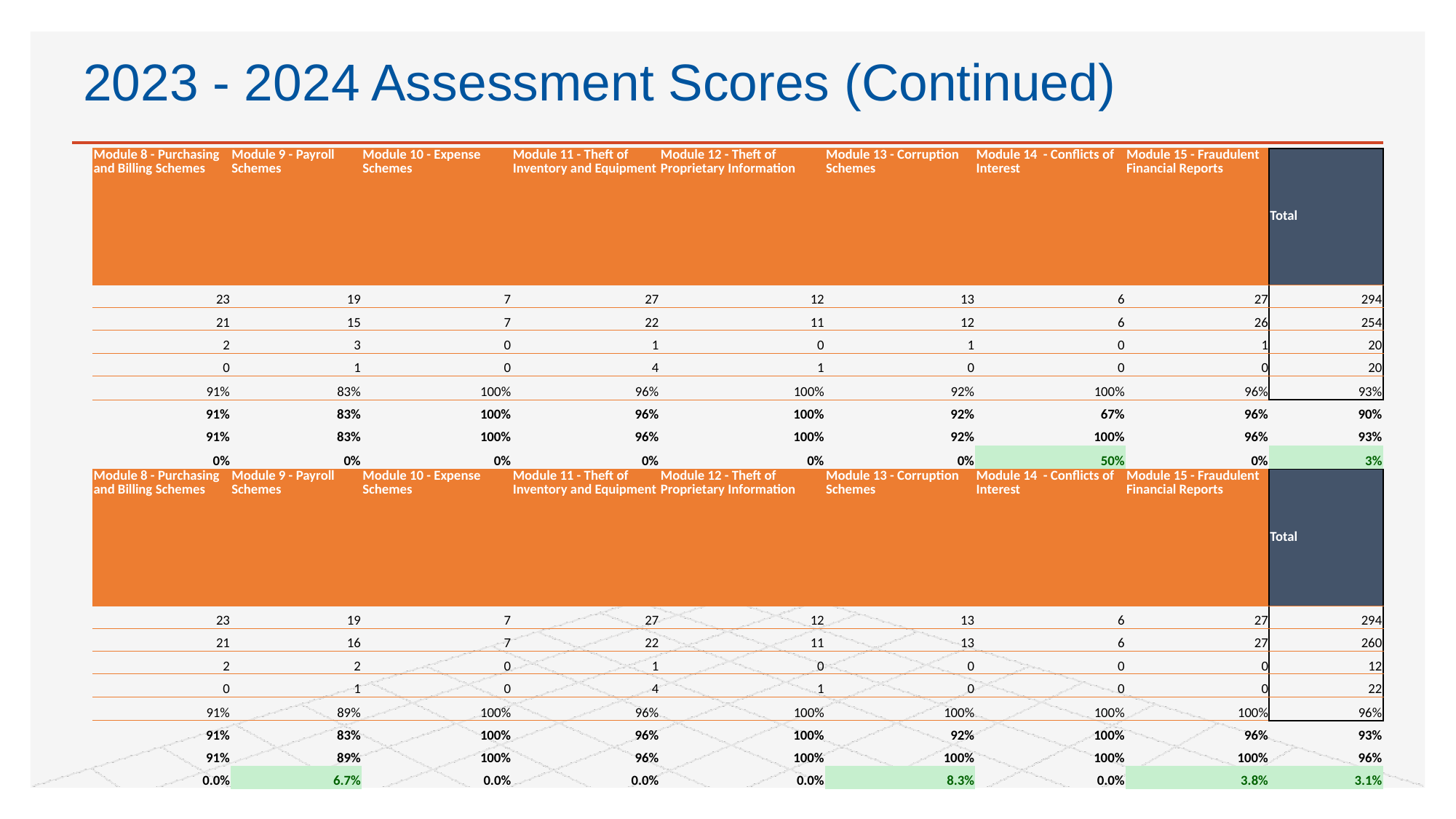

# 2023 - 2024 Assessment Scores (Continued)

| Module 8 - Purchasing and Billing Schemes | Module 9 - Payroll Schemes | Module 10 - Expense Schemes | Module 11 - Theft of Inventory and Equipment | Module 12 - Theft of Proprietary Information | Module 13 - Corruption Schemes | Module 14 - Conflicts of Interest | Module 15 - Fraudulent Financial Reports | Total |
| --- | --- | --- | --- | --- | --- | --- | --- | --- |
| 23 | 19 | 7 | 27 | 12 | 13 | 6 | 27 | 294 |
| 21 | 15 | 7 | 22 | 11 | 12 | 6 | 26 | 254 |
| 2 | 3 | 0 | 1 | 0 | 1 | 0 | 1 | 20 |
| 0 | 1 | 0 | 4 | 1 | 0 | 0 | 0 | 20 |
| 91% | 83% | 100% | 96% | 100% | 92% | 100% | 96% | 93% |
| 91% | 83% | 100% | 96% | 100% | 92% | 67% | 96% | 90% |
| 91% | 83% | 100% | 96% | 100% | 92% | 100% | 96% | 93% |
| 0% | 0% | 0% | 0% | 0% | 0% | 50% | 0% | 3% |
| Module 8 - Purchasing and Billing Schemes | Module 9 - Payroll Schemes | Module 10 - Expense Schemes | Module 11 - Theft of Inventory and Equipment | Module 12 - Theft of Proprietary Information | Module 13 - Corruption Schemes | Module 14 - Conflicts of Interest | Module 15 - Fraudulent Financial Reports | Total |
| 23 | 19 | 7 | 27 | 12 | 13 | 6 | 27 | 294 |
| 21 | 16 | 7 | 22 | 11 | 13 | 6 | 27 | 260 |
| 2 | 2 | 0 | 1 | 0 | 0 | 0 | 0 | 12 |
| 0 | 1 | 0 | 4 | 1 | 0 | 0 | 0 | 22 |
| 91% | 89% | 100% | 96% | 100% | 100% | 100% | 100% | 96% |
| 91% | 83% | 100% | 96% | 100% | 92% | 100% | 96% | 93% |
| 91% | 89% | 100% | 96% | 100% | 100% | 100% | 100% | 96% |
| 0.0% | 6.7% | 0.0% | 0.0% | 0.0% | 8.3% | 0.0% | 3.8% | 3.1% |